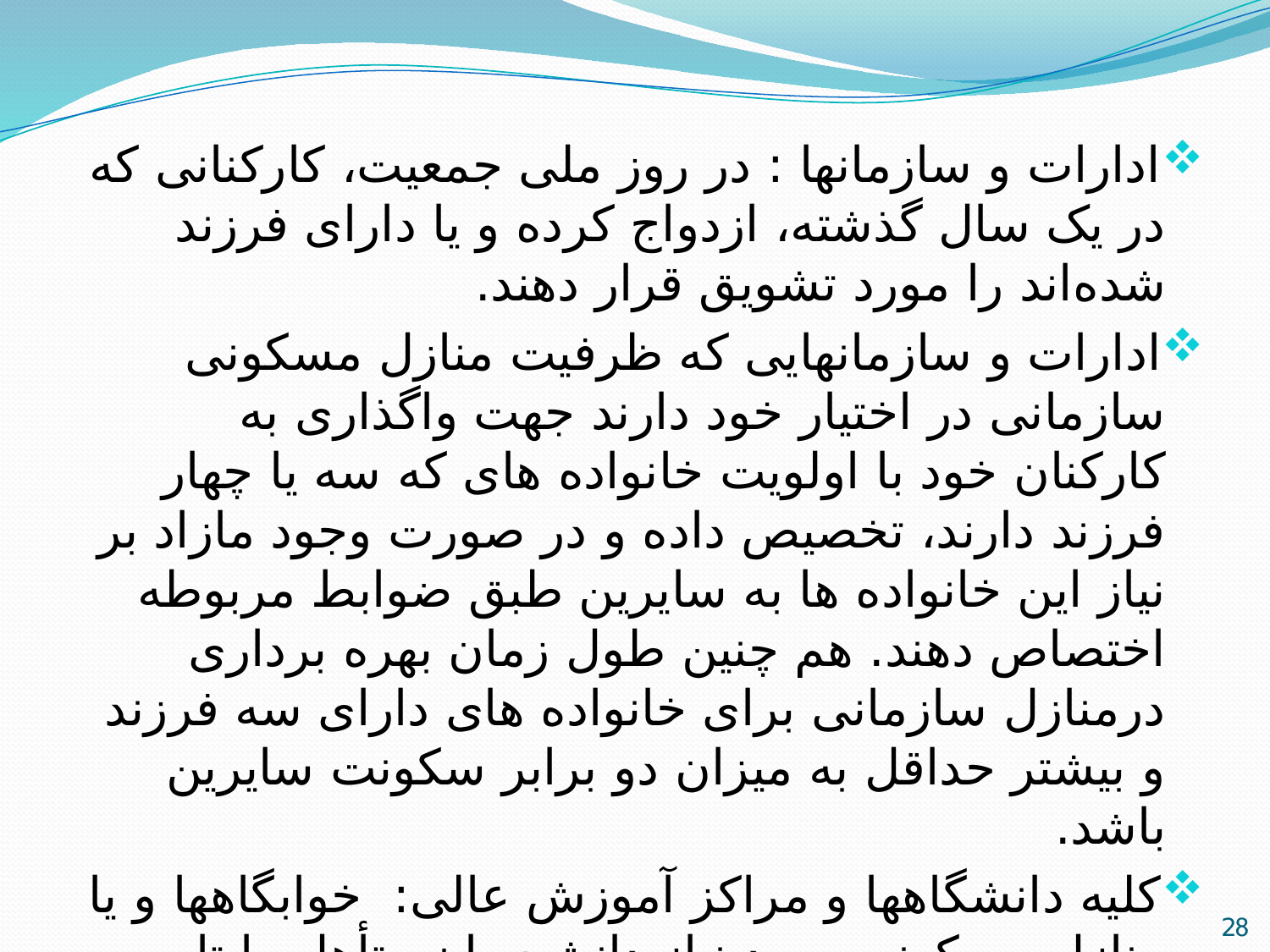

ادارات و سازمانها : در روز ملی جمعیت، کارکنانی که در یک سال گذشته، ازدواج کرده و یا دارای فرزند شده‌‌اند را مورد تشویق قرار دهند.
ادارات و سازمانهایی که ظرفیت منازل مسکونی سازمانی در اختیار خود دارند جهت واگذاری به کارکنان خود با اولویت خانواده های که سه یا چهار فرزند دارند، تخصیص داده و در صورت وجود مازاد بر نیاز این خانواده ها به سایرین طبق ضوابط مربوطه اختصاص دهند. هم چنین طول زمان بهره برداری درمنازل سازمانی برای خانواده های دارای سه فرزند و بیشتر حداقل به میزان دو برابر سکونت سایرین باشد.
کلیه دانشگاهها و مراکز آموزش عالی:  خوابگاهها و یا منازل مسکونی مورد نیاز دانشجویان متأهل را تامین نمایند و در احداث خوابگاه های جدید، خوابگاه های متاهلین را در اولویت قرار دهند.

28